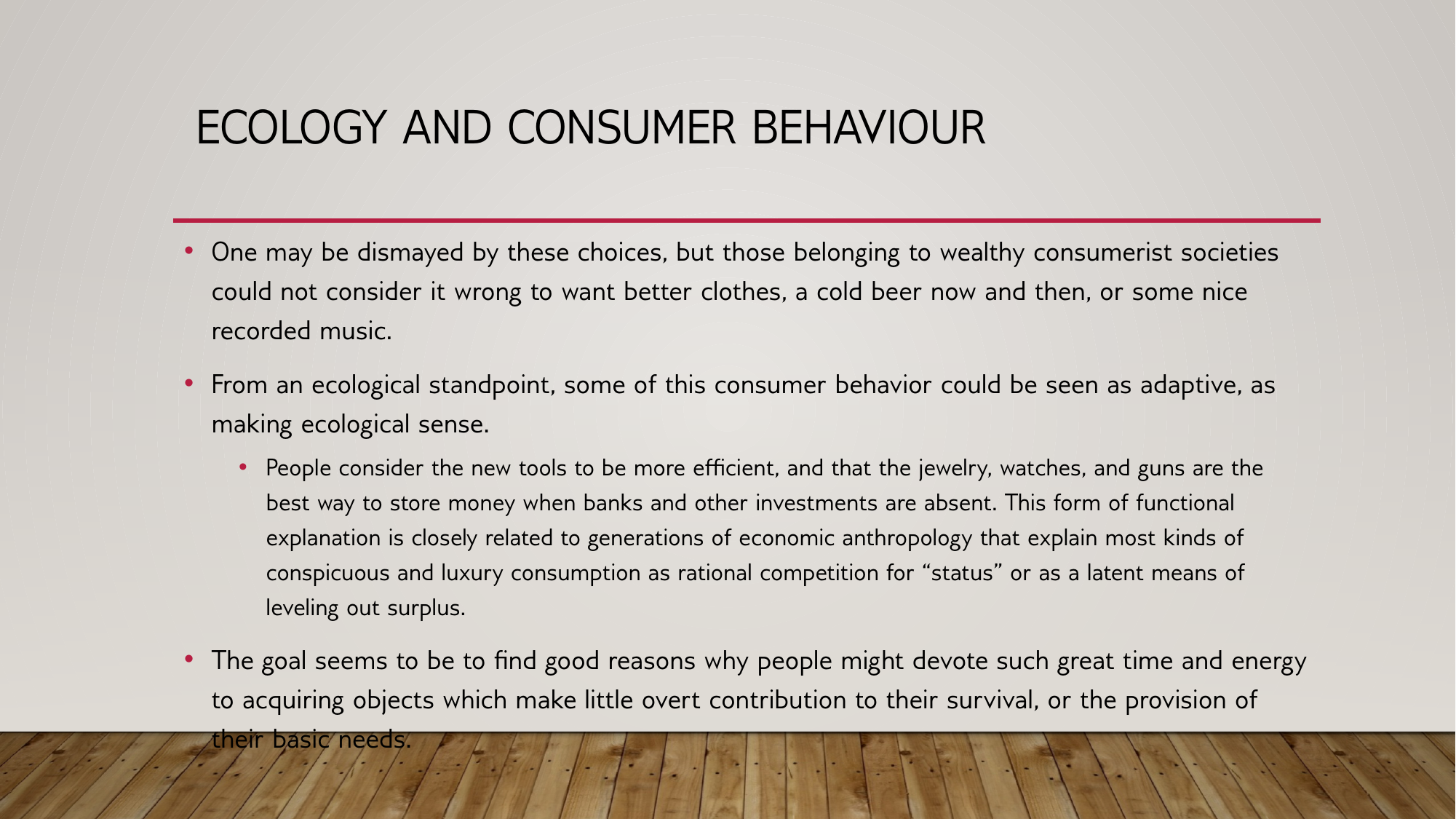

# ECOLOGY AND CONSUMER BEHAVIOUR
One may be dismayed by these choices, but those belonging to wealthy consumerist societies could not consider it wrong to want better clothes, a cold beer now and then, or some nice recorded music.
From an ecological standpoint, some of this consumer behavior could be seen as adaptive, as making ecological sense.
People consider the new tools to be more efficient, and that the jewelry, watches, and guns are the best way to store money when banks and other investments are absent. This form of functional explanation is closely related to generations of economic anthropology that explain most kinds of conspicuous and luxury consumption as rational competition for “status” or as a latent means of leveling out surplus.
The goal seems to be to find good reasons why people might devote such great time and energy to acquiring objects which make little overt contribution to their survival, or the provision of their basic needs.